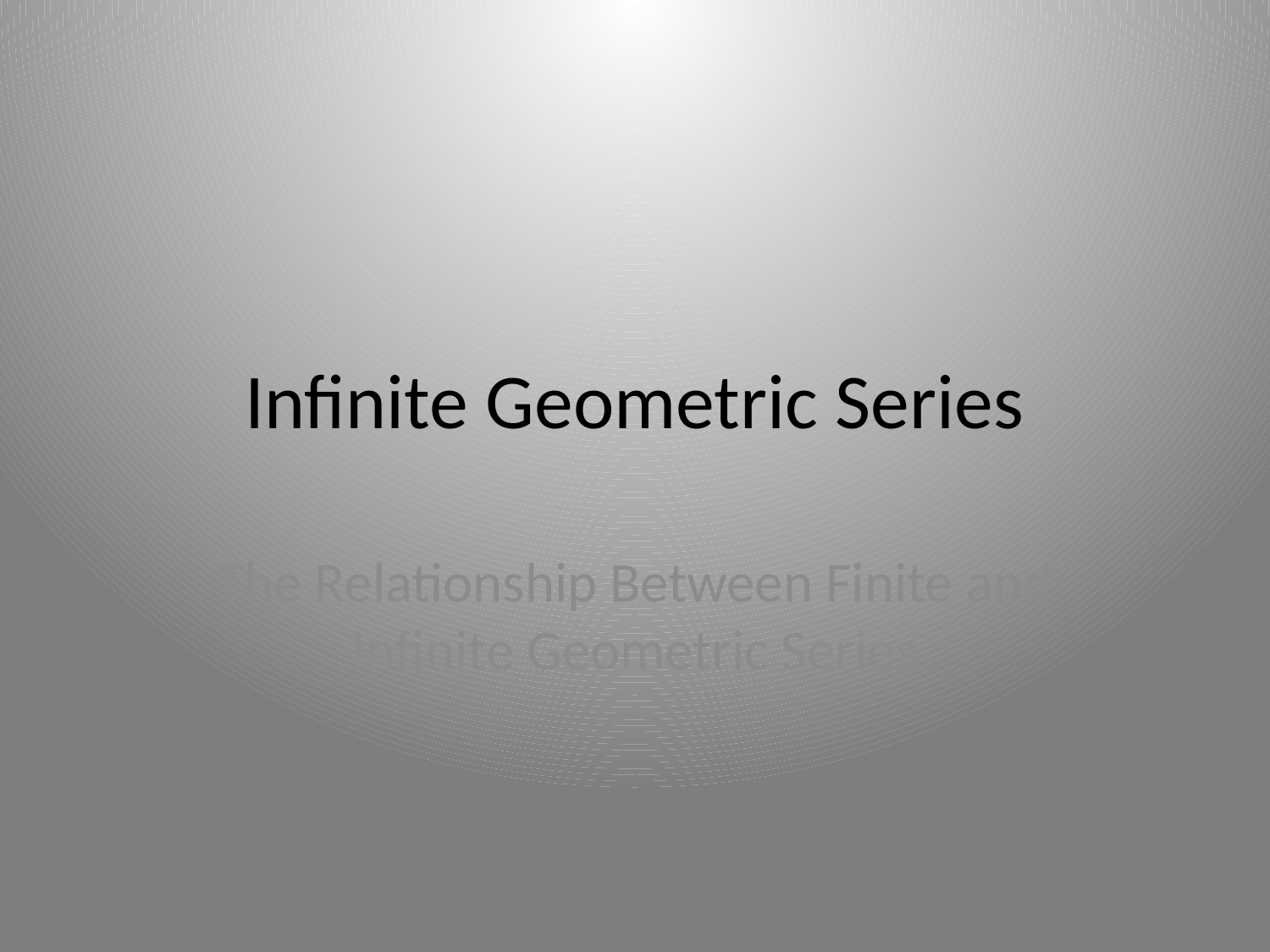

# Infinite Geometric Series
The Relationship Between Finite and Infinite Geometric Series